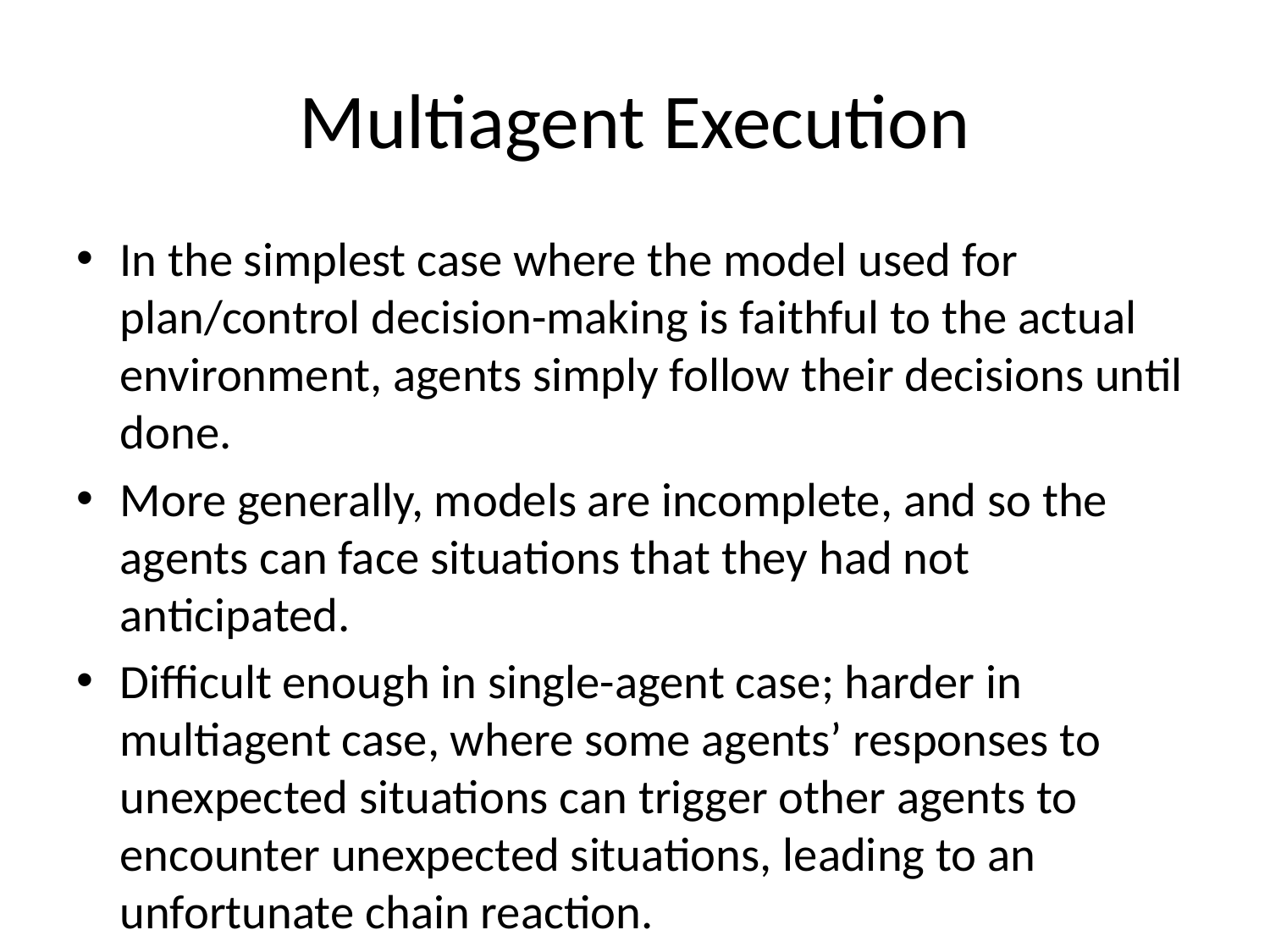

# Multiagent Execution
In the simplest case where the model used for plan/control decision-making is faithful to the actual environment, agents simply follow their decisions until done.
More generally, models are incomplete, and so the agents can face situations that they had not anticipated.
Difficult enough in single-agent case; harder in multiagent case, where some agents’ responses to unexpected situations can trigger other agents to encounter unexpected situations, leading to an unfortunate chain reaction.